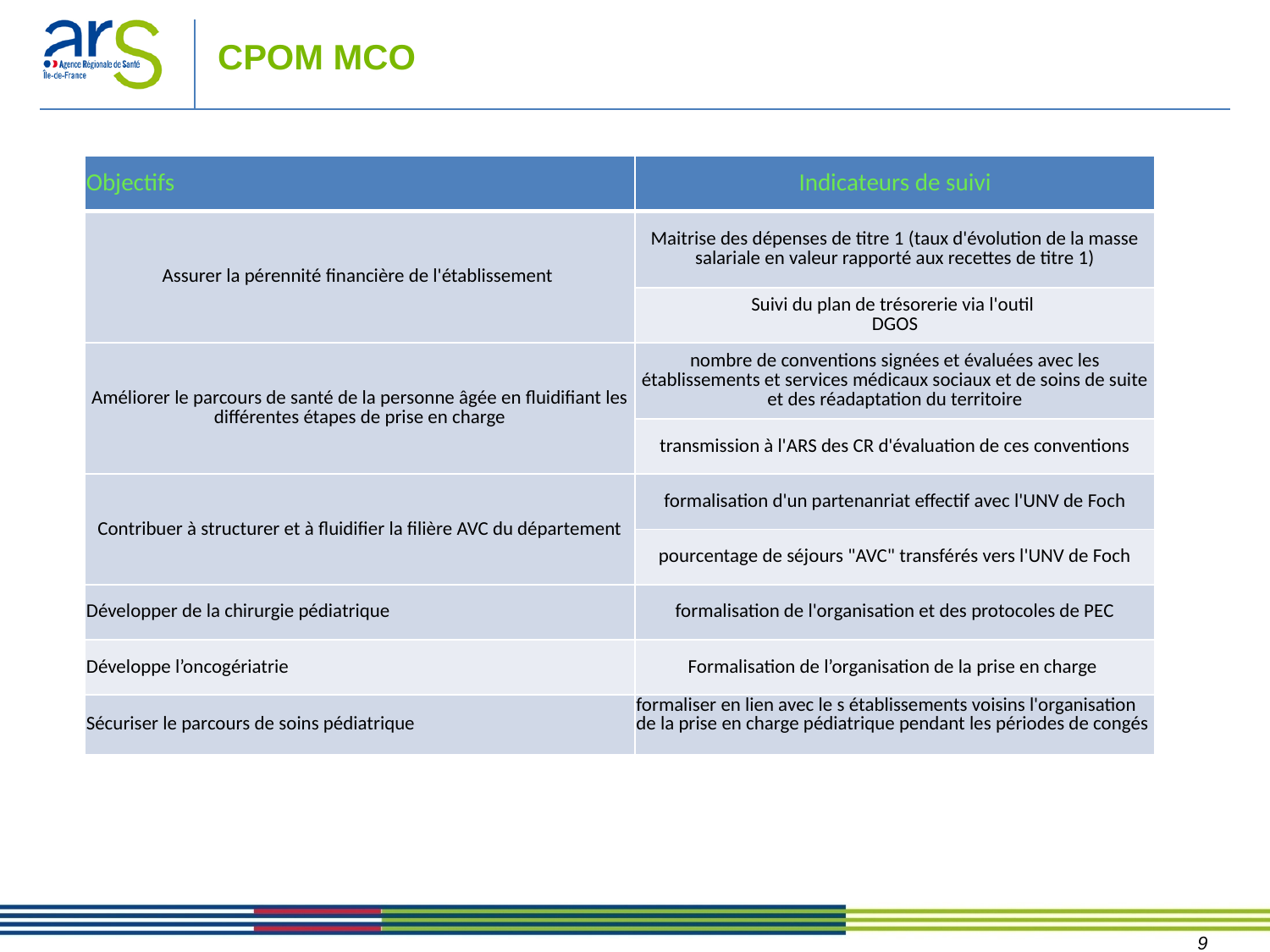

# CPOM MCO
| Objectifs | Indicateurs de suivi |
| --- | --- |
| Assurer la pérennité financière de l'établissement | Maitrise des dépenses de titre 1 (taux d'évolution de la masse salariale en valeur rapporté aux recettes de titre 1) |
|  | Suivi du plan de trésorerie via l'outil DGOS |
| Améliorer le parcours de santé de la personne âgée en fluidifiant les différentes étapes de prise en charge | nombre de conventions signées et évaluées avec les établissements et services médicaux sociaux et de soins de suite et des réadaptation du territoire |
|  | transmission à l'ARS des CR d'évaluation de ces conventions |
| Contribuer à structurer et à fluidifier la filière AVC du département | formalisation d'un partenanriat effectif avec l'UNV de Foch |
|  | pourcentage de séjours "AVC" transférés vers l'UNV de Foch |
| Développer de la chirurgie pédiatrique | formalisation de l'organisation et des protocoles de PEC |
| Développe l’oncogériatrie | Formalisation de l’organisation de la prise en charge |
| Sécuriser le parcours de soins pédiatrique | formaliser en lien avec le s établissements voisins l'organisation de la prise en charge pédiatrique pendant les périodes de congés |